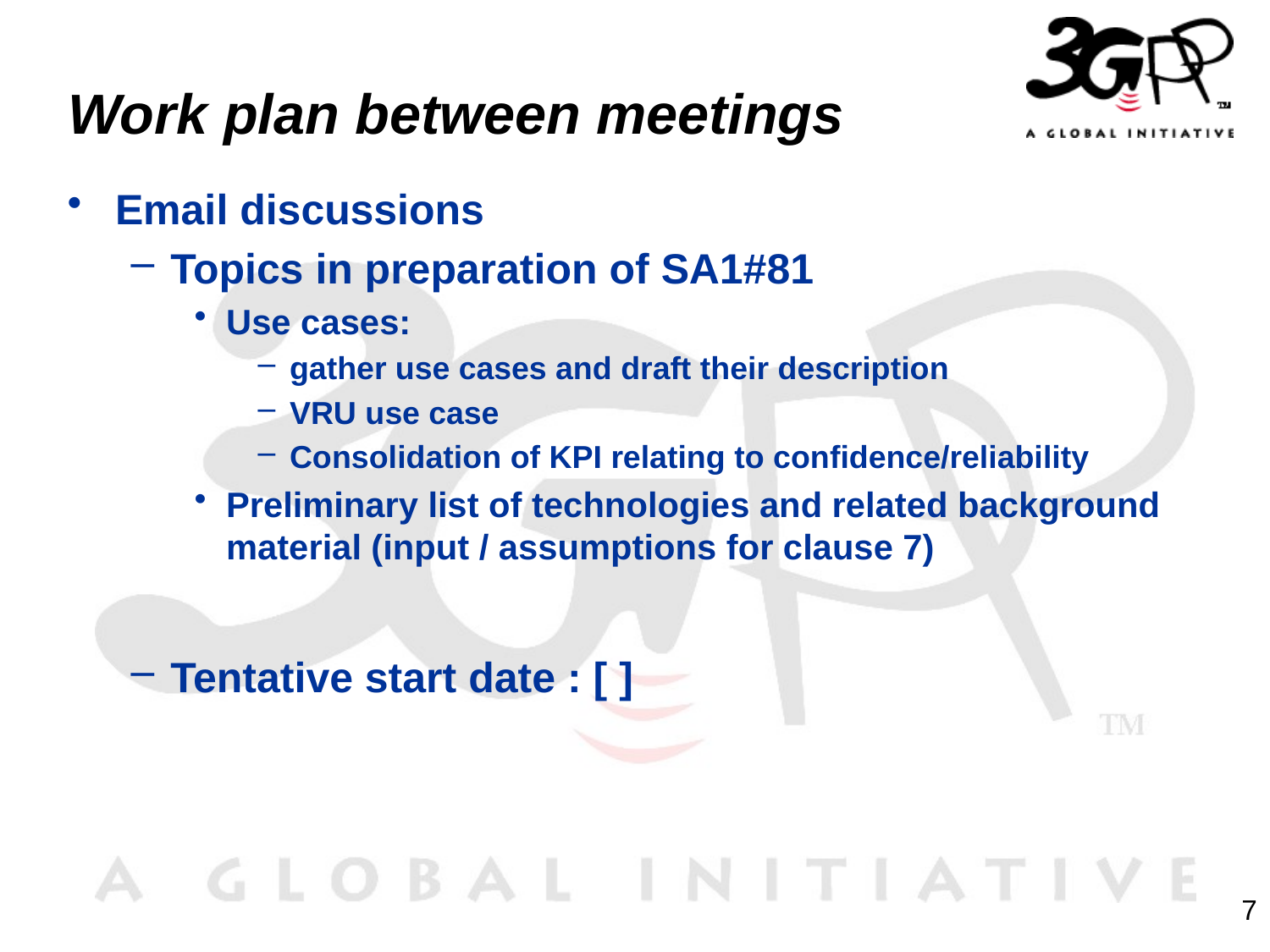

# Work plan between meetings
Email discussions
Topics in preparation of SA1#81
Use cases:
gather use cases and draft their description
VRU use case
Consolidation of KPI relating to confidence/reliability
Preliminary list of technologies and related background material (input / assumptions for clause 7)

Tentative start date : [ ]
7